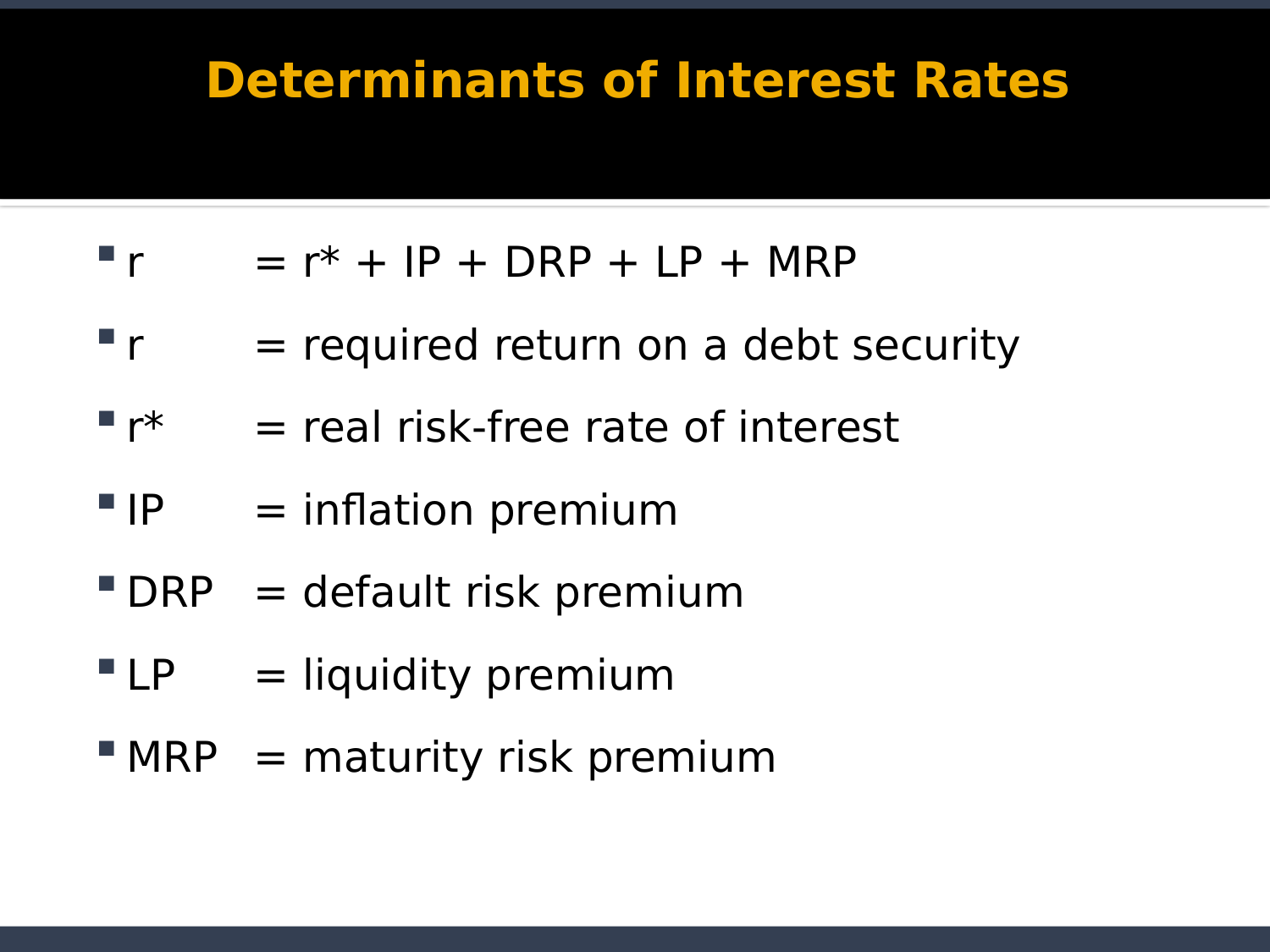

# Determinants of Interest Rates
r	= r* + IP + DRP + LP + MRP
r	= required return on a debt security
r*	= real risk-free rate of interest
IP	= inflation premium
DRP	= default risk premium
LP	= liquidity premium
MRP	= maturity risk premium